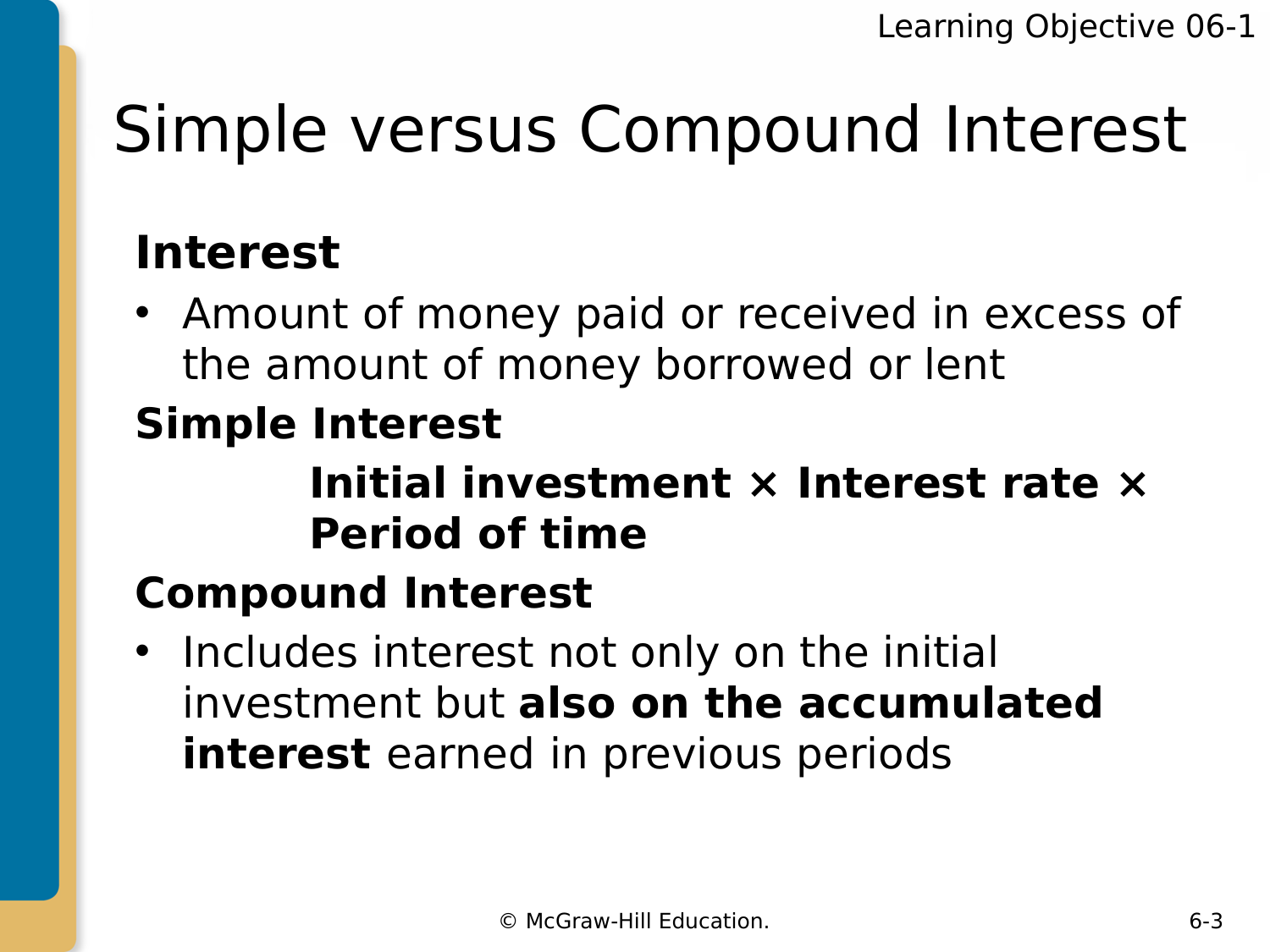

Learning Objective 06-1
# Simple versus Compound Interest
Interest
Amount of money paid or received in excess of the amount of money borrowed or lent
Simple Interest
Initial investment × Interest rate × Period of time
Compound Interest
Includes interest not only on the initial investment but also on the accumulated interest earned in previous periods